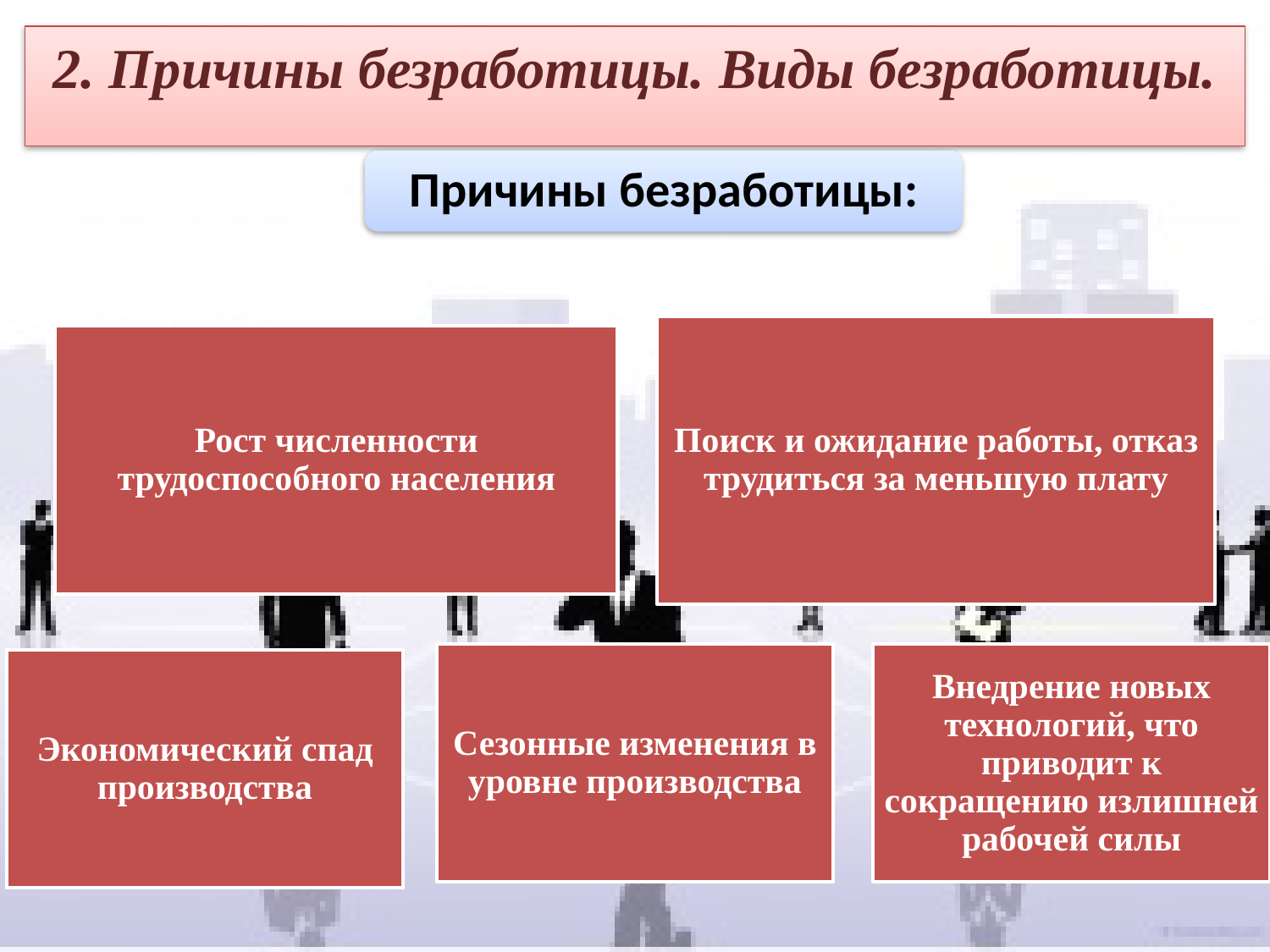

2. Причины безработицы. Виды безработицы.
Причины безработицы:
Рост численности трудоспособного населения
Поиск и ожидание работы, отказ трудиться за меньшую плату
Экономический спад производства
Сезонные изменения в уровне производства
Внедрение новых технологий, что приводит к сокращению излишней рабочей силы